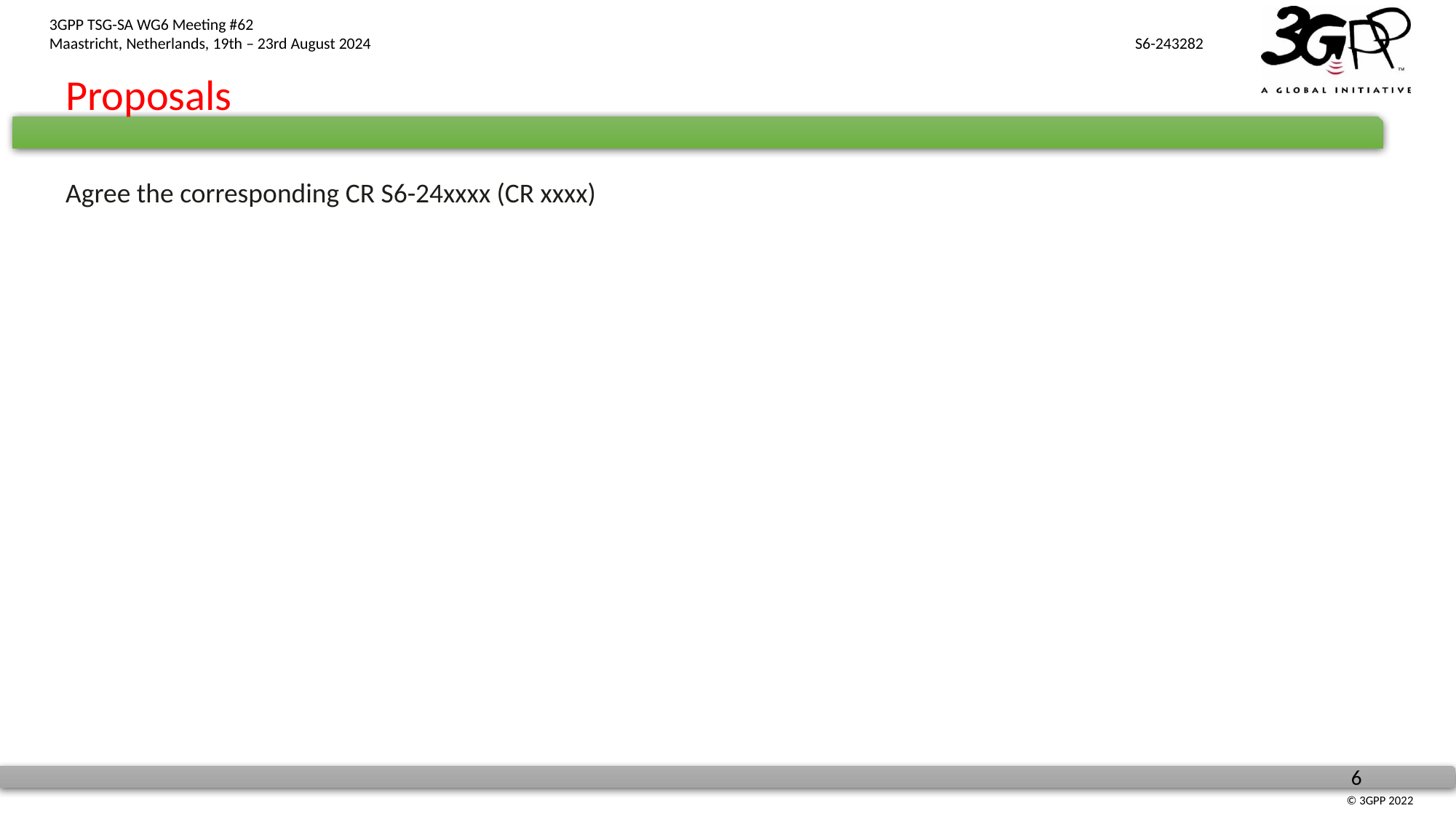

Proposals
Agree the corresponding CR S6-24xxxx (CR xxxx)